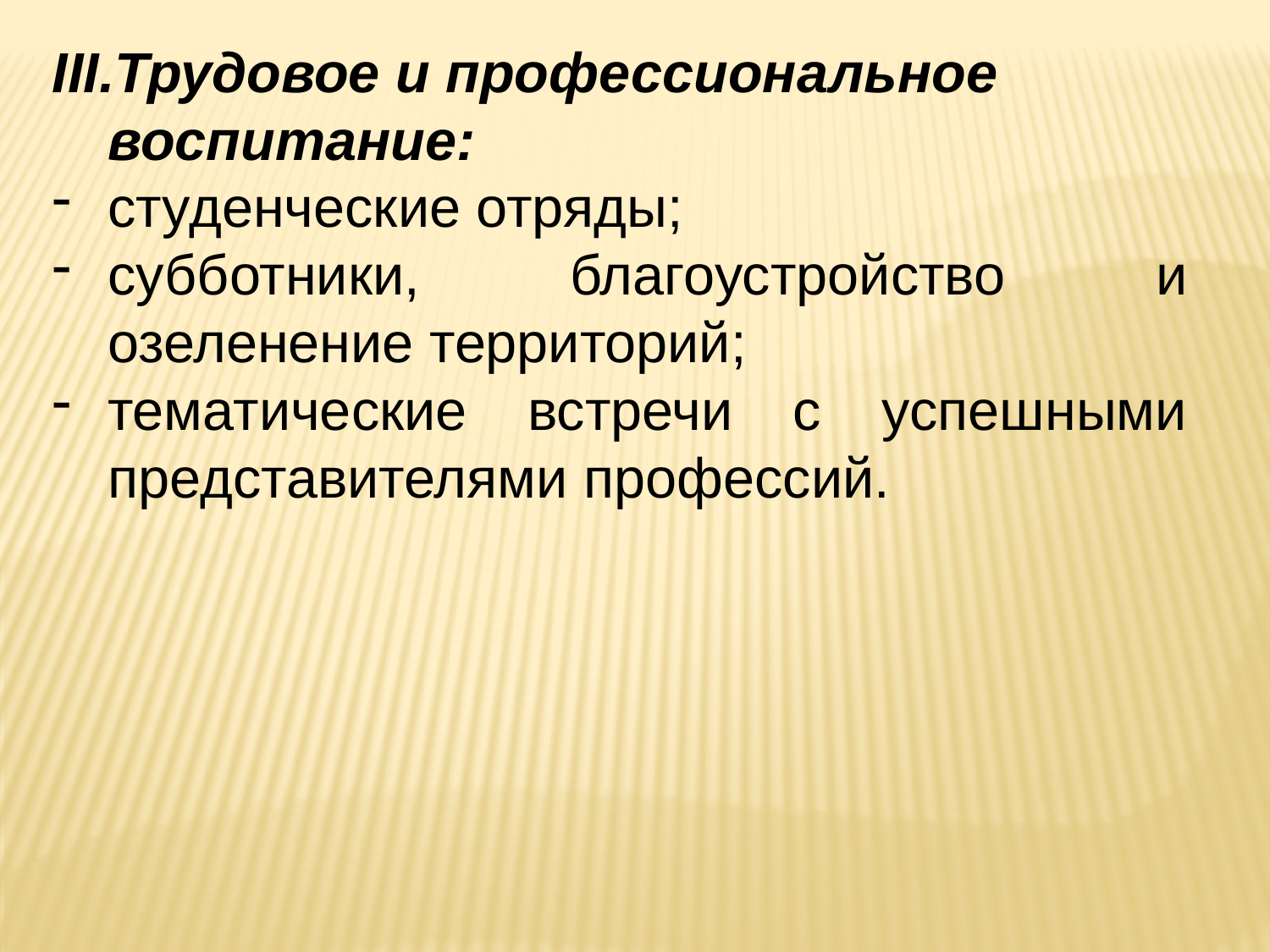

Трудовое и профессиональное воспитание:
студенческие отряды;
субботники, благоустройство и озеленение территорий;
тематические встречи с успешными представителями профессий.